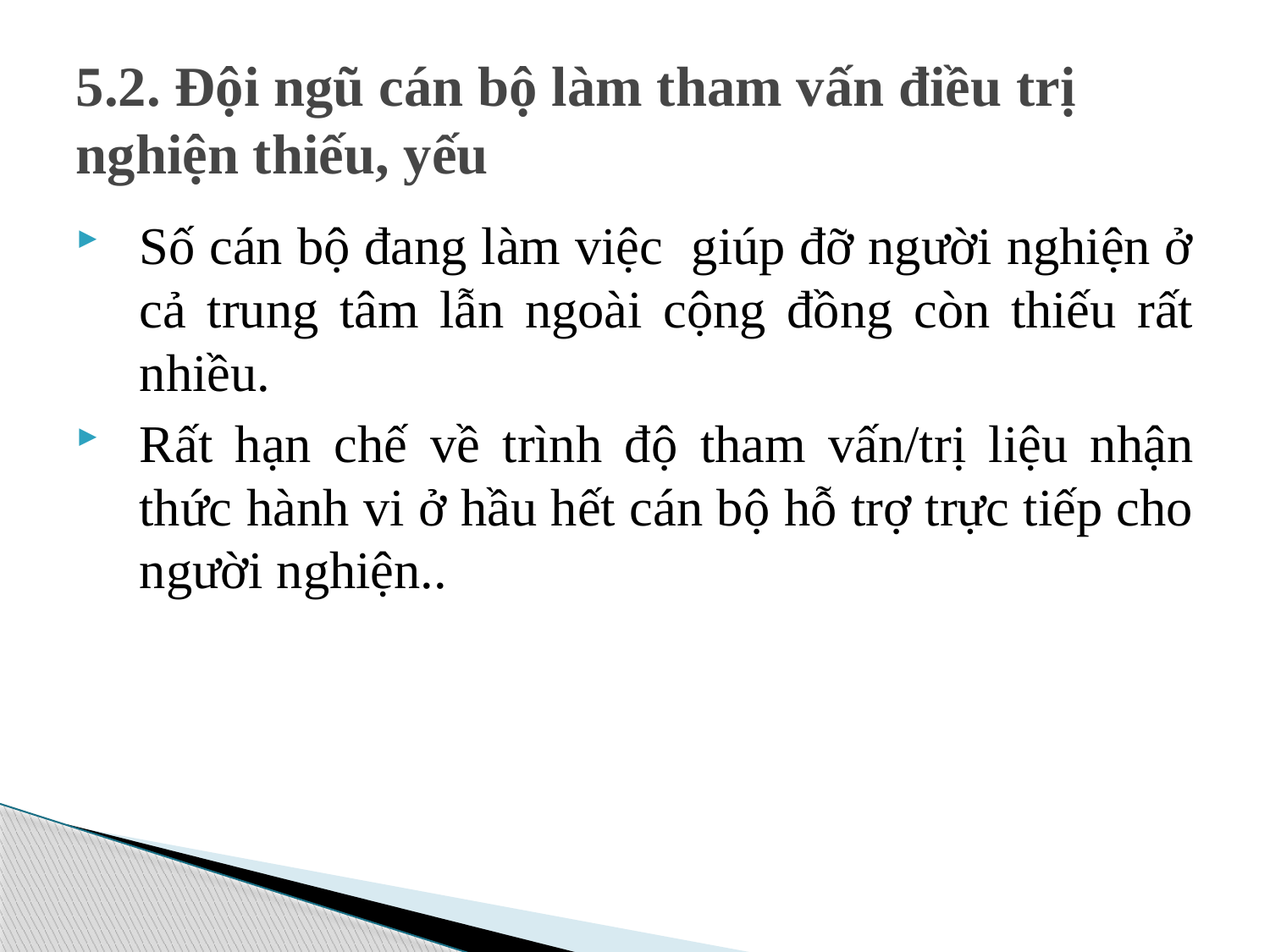

# 5.2. Đội ngũ cán bộ làm tham vấn điều trị nghiện thiếu, yếu
Số cán bộ đang làm việc  giúp đỡ người nghiện ở cả trung tâm lẫn ngoài cộng đồng còn thiếu rất nhiều.
Rất hạn chế về trình độ tham vấn/trị liệu nhận thức hành vi ở hầu hết cán bộ hỗ trợ trực tiếp cho người nghiện..